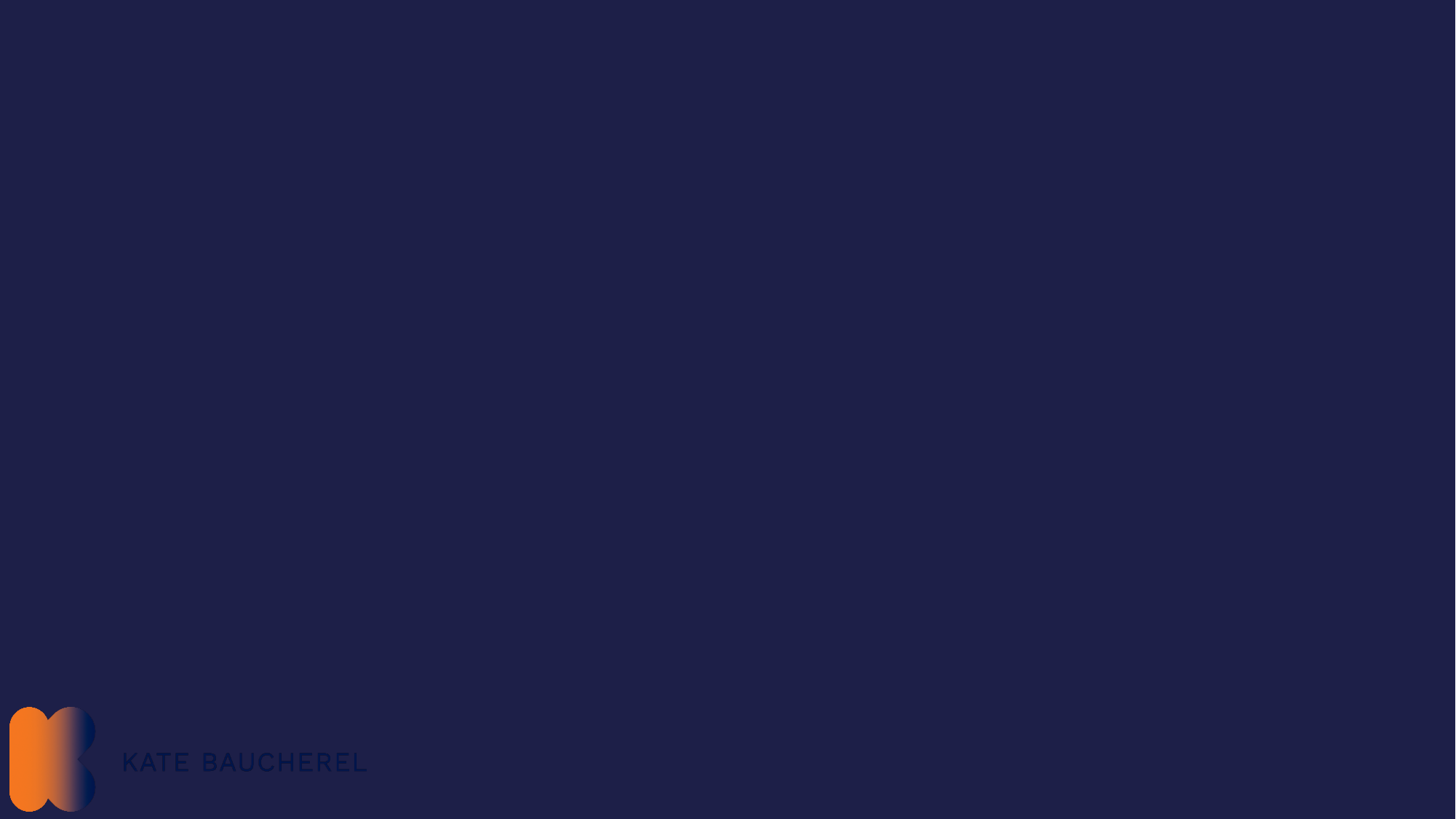

# Blockchain and Cryptoasset Security
Session 1 – Monday 23rd March 2026
08:45-12:15